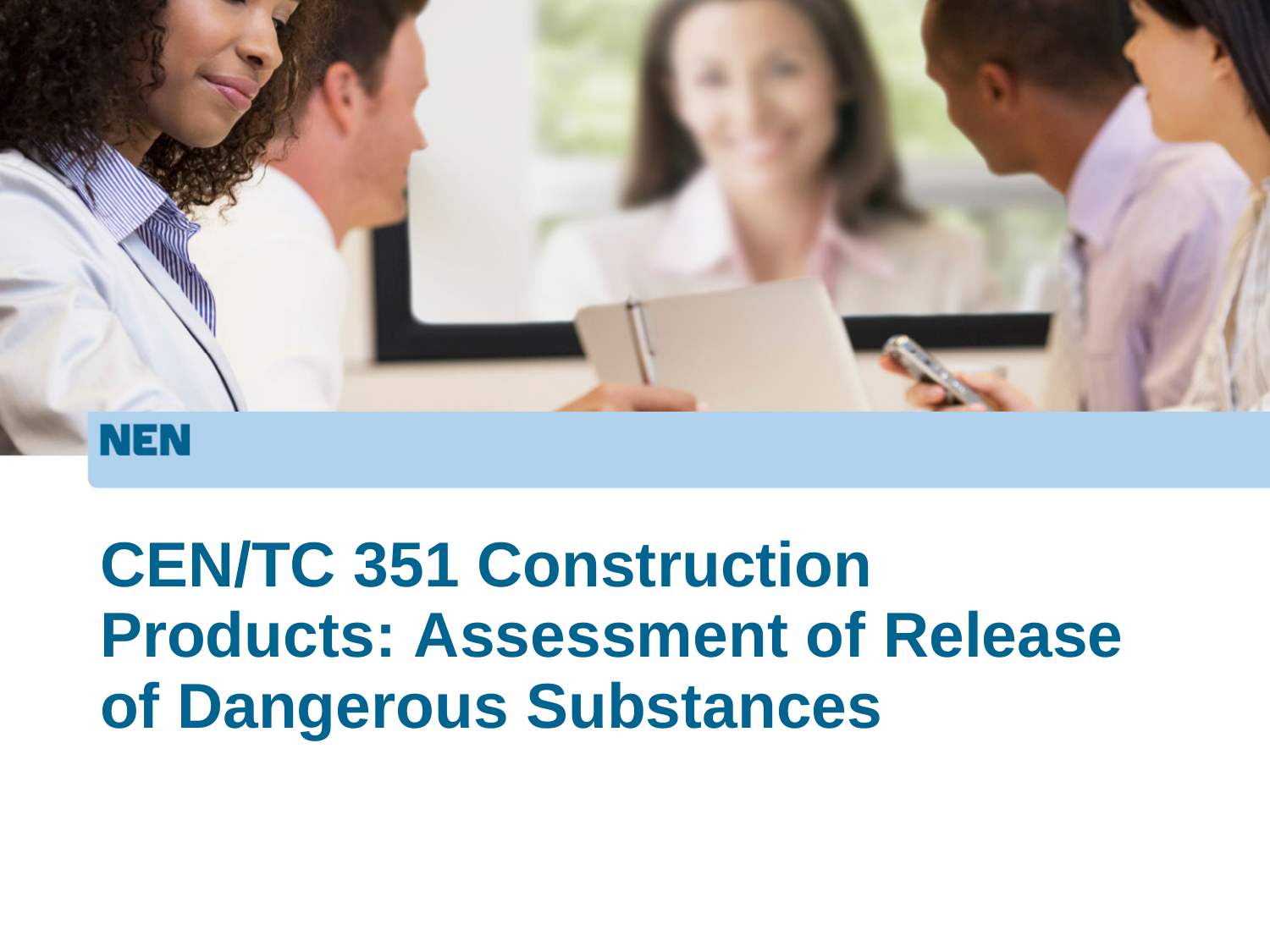

# CEN/TC 351 Construction Products: Assessment of Release of Dangerous Substances